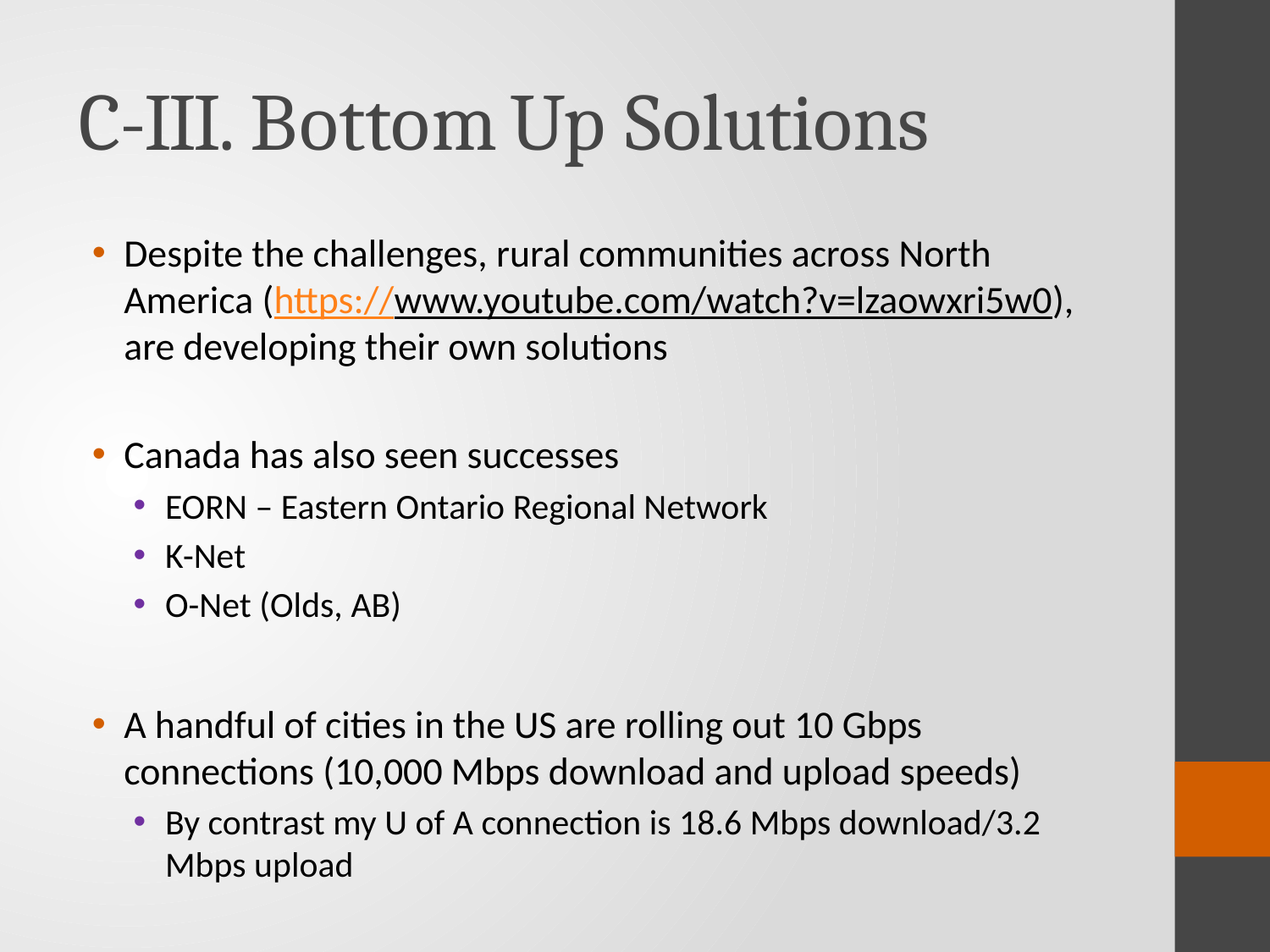

# C-III. Bottom Up Solutions
Despite the challenges, rural communities across North America (https://www.youtube.com/watch?v=lzaowxri5w0), are developing their own solutions

Canada has also seen successes
EORN – Eastern Ontario Regional Network
K-Net
O-Net (Olds, AB)

A handful of cities in the US are rolling out 10 Gbps connections (10,000 Mbps download and upload speeds)
By contrast my U of A connection is 18.6 Mbps download/3.2 Mbps upload